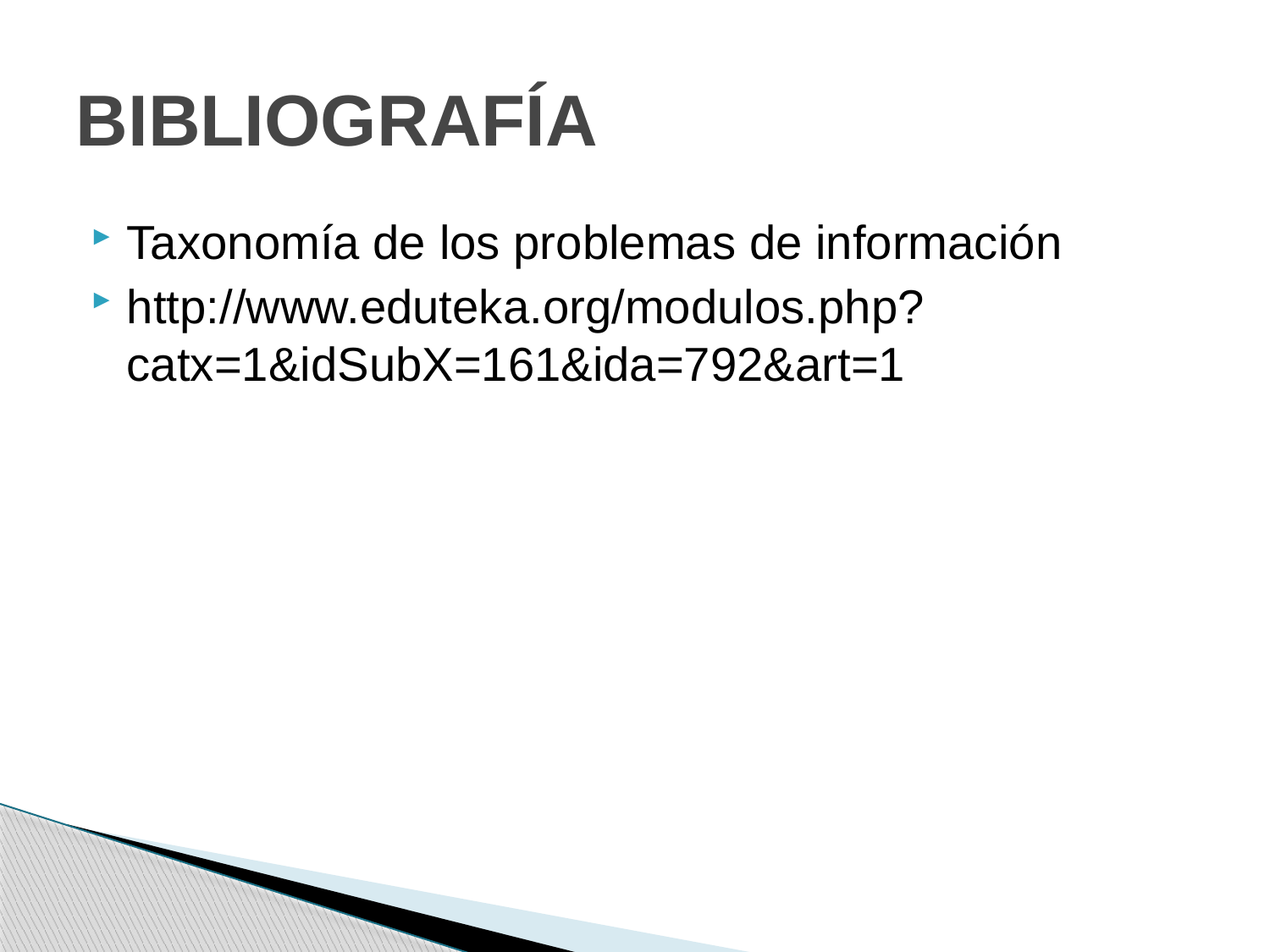

# BIBLIOGRAFÍA
Taxonomía de los problemas de información
http://www.eduteka.org/modulos.php?catx=1&idSubX=161&ida=792&art=1